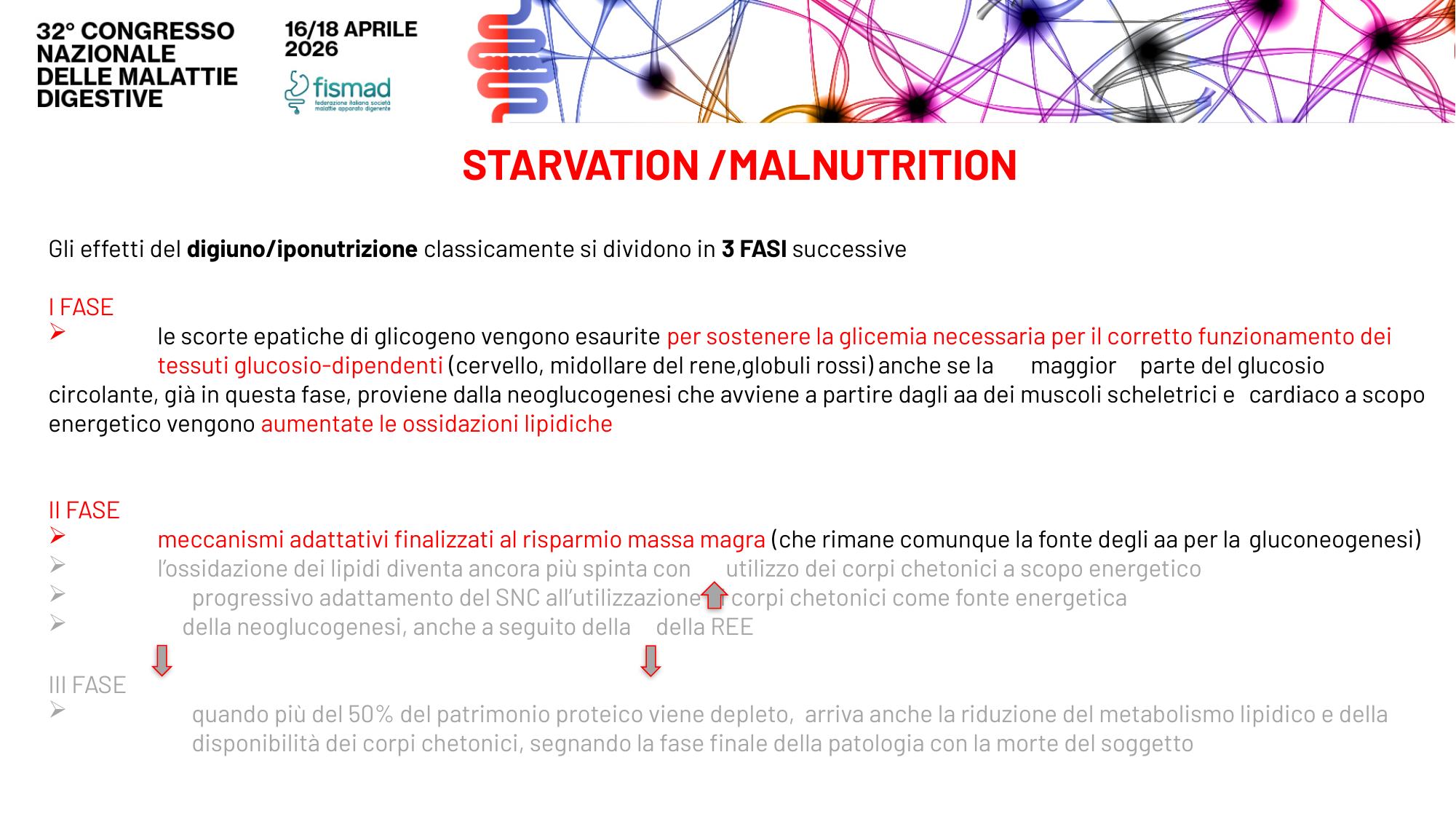

STARVATION /MALNUTRITION
Gli effetti del digiuno/iponutrizione classicamente si dividono in 3 FASI successive

I FASE
  	le scorte epatiche di glicogeno vengono esaurite per sostenere la glicemia necessaria per il corretto funzionamento dei 	tessuti glucosio-dipendenti (cervello, midollare del rene,globuli rossi) anche se la 	maggior 	parte del glucosio 	circolante, già in questa fase, proviene dalla neoglucogenesi che avviene a partire dagli aa dei muscoli scheletrici e 	cardiaco a scopo energetico vengono aumentate le ossidazioni lipidiche

II FASE
 	meccanismi adattativi finalizzati al risparmio massa magra (che rimane comunque la fonte degli aa per la 	gluconeogenesi)
 	l’ossidazione dei lipidi diventa ancora più spinta con       utilizzo dei corpi chetonici a scopo energetico
 	progressivo adattamento del SNC all’utilizzazione di corpi chetonici come fonte energetica
	     della neoglucogenesi, anche a seguito della     della REE

III FASE
 	quando più del 50% del patrimonio proteico viene depleto,  arriva anche la riduzione del metabolismo lipidico e della 	disponibilità dei corpi chetonici, segnando la fase finale della patologia con la morte del soggetto